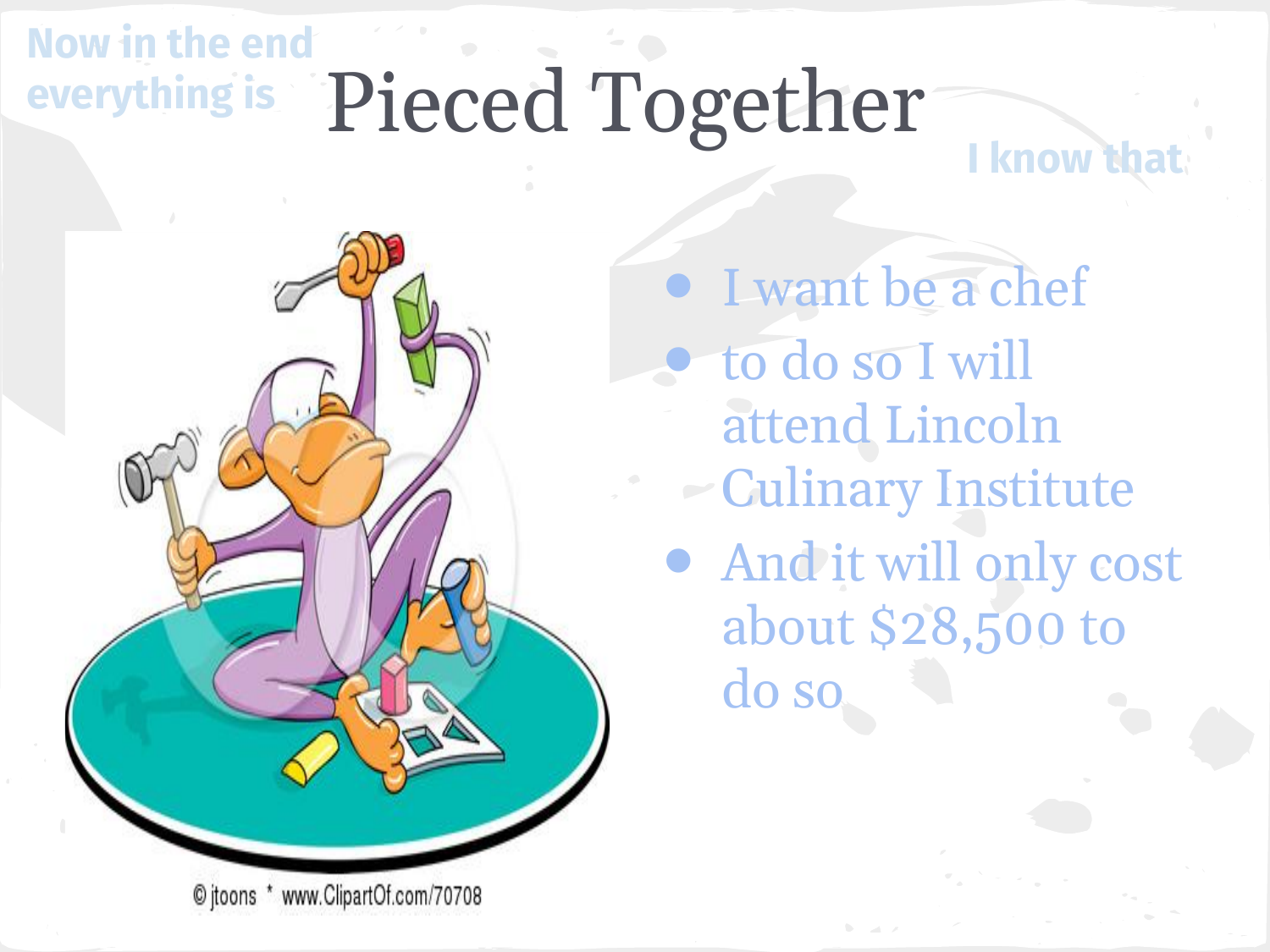

Now in the end everything is
# Pieced Together
I know that

I want be a chef
to do so I will attend Lincoln Culinary Institute
And it will only cost about $28,500 to do so